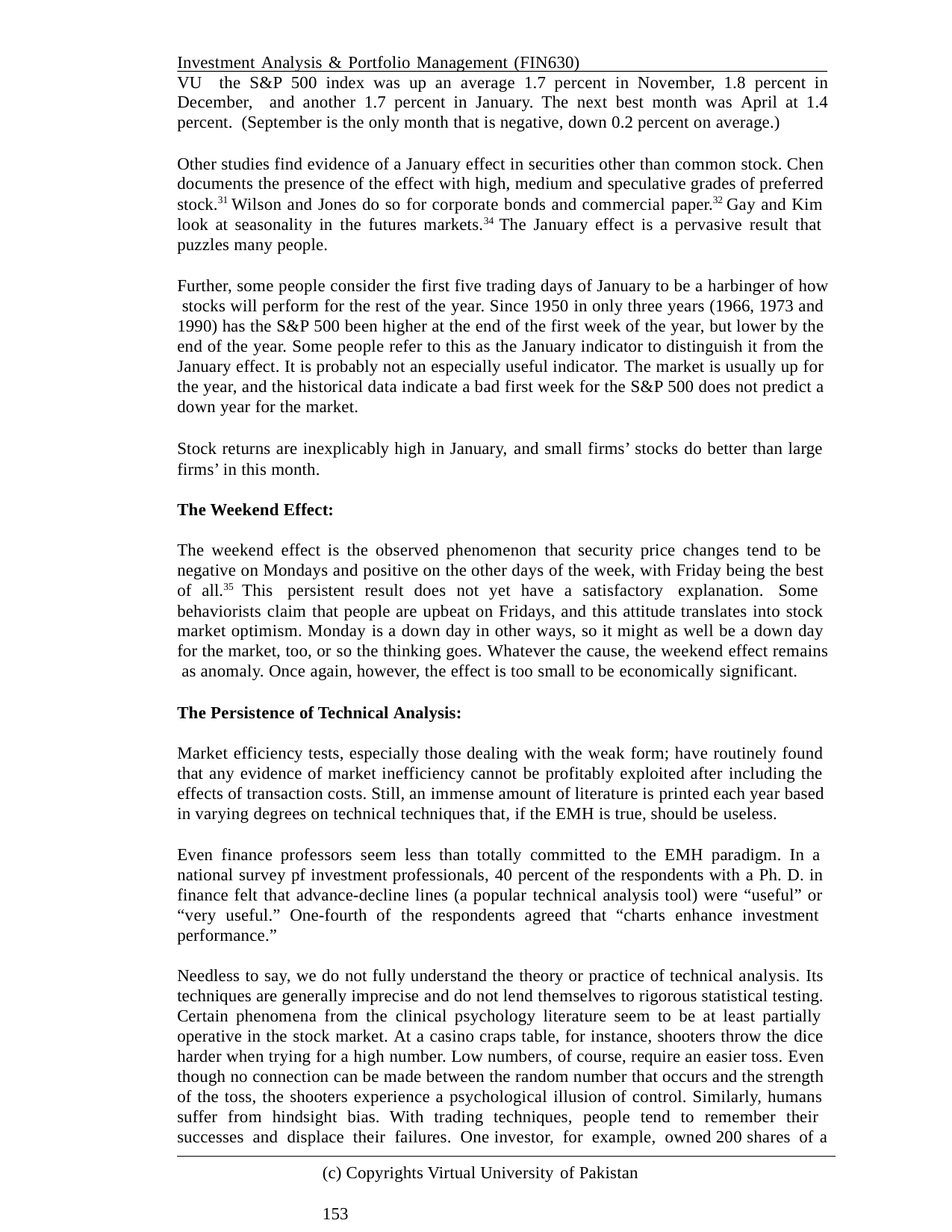

Investment Analysis & Portfolio Management (FIN630)	VU  the S&P 500 index was up an average 1.7 percent in November, 1.8 percent in December,  and another 1.7 percent in January. The next best month was April at 1.4 percent.  (September is the only month that is negative, down 0.2 percent on average.)

Other studies find evidence of a January effect in securities other than common stock. Chen  documents the presence of the effect with high, medium and speculative grades of preferred  stock.31 Wilson and Jones do so for corporate bonds and commercial paper.32 Gay and Kim  look at seasonality in the futures markets.34 The January effect is a pervasive result that  puzzles many people.

Further, some people consider the first five trading days of January to be a harbinger of how  stocks will perform for the rest of the year. Since 1950 in only three years (1966, 1973 and  1990) has the S&P 500 been higher at the end of the first week of the year, but lower by the  end of the year. Some people refer to this as the January indicator to distinguish it from the  January effect. It is probably not an especially useful indicator. The market is usually up for  the year, and the historical data indicate a bad first week for the S&P 500 does not predict a  down year for the market.

Stock returns are inexplicably high in January, and small firms’ stocks do better than large  firms’ in this month.

The Weekend Effect:

The weekend effect is the observed phenomenon that security price changes tend to be  negative on Mondays and positive on the other days of the week, with Friday being the best  of all.35 This persistent result does not yet have a satisfactory explanation. Some  behaviorists claim that people are upbeat on Fridays, and this attitude translates into stock  market optimism. Monday is a down day in other ways, so it might as well be a down day  for the market, too, or so the thinking goes. Whatever the cause, the weekend effect remains  as anomaly. Once again, however, the effect is too small to be economically significant.

The Persistence of Technical Analysis:

Market efficiency tests, especially those dealing with the weak form; have routinely found  that any evidence of market inefficiency cannot be profitably exploited after including the  effects of transaction costs. Still, an immense amount of literature is printed each year based  in varying degrees on technical techniques that, if the EMH is true, should be useless.

Even finance professors seem less than totally committed to the EMH paradigm. In a  national survey pf investment professionals, 40 percent of the respondents with a Ph. D. in  finance felt that advance-decline lines (a popular technical analysis tool) were “useful” or  “very useful.” One-fourth of the respondents agreed that “charts enhance investment  performance.”

Needless to say, we do not fully understand the theory or practice of technical analysis. Its  techniques are generally imprecise and do not lend themselves to rigorous statistical testing.  Certain phenomena from the clinical psychology literature seem to be at least partially  operative in the stock market. At a casino craps table, for instance, shooters throw the dice  harder when trying for a high number. Low numbers, of course, require an easier toss. Even  though no connection can be made between the random number that occurs and the strength  of the toss, the shooters experience a psychological illusion of control. Similarly, humans  suffer from hindsight bias. With trading techniques, people tend to remember their  successes  and  displace  their  failures.  One investor,  for  example,  owned 200 shares  of a
(c) Copyrights Virtual University of Pakistan	153